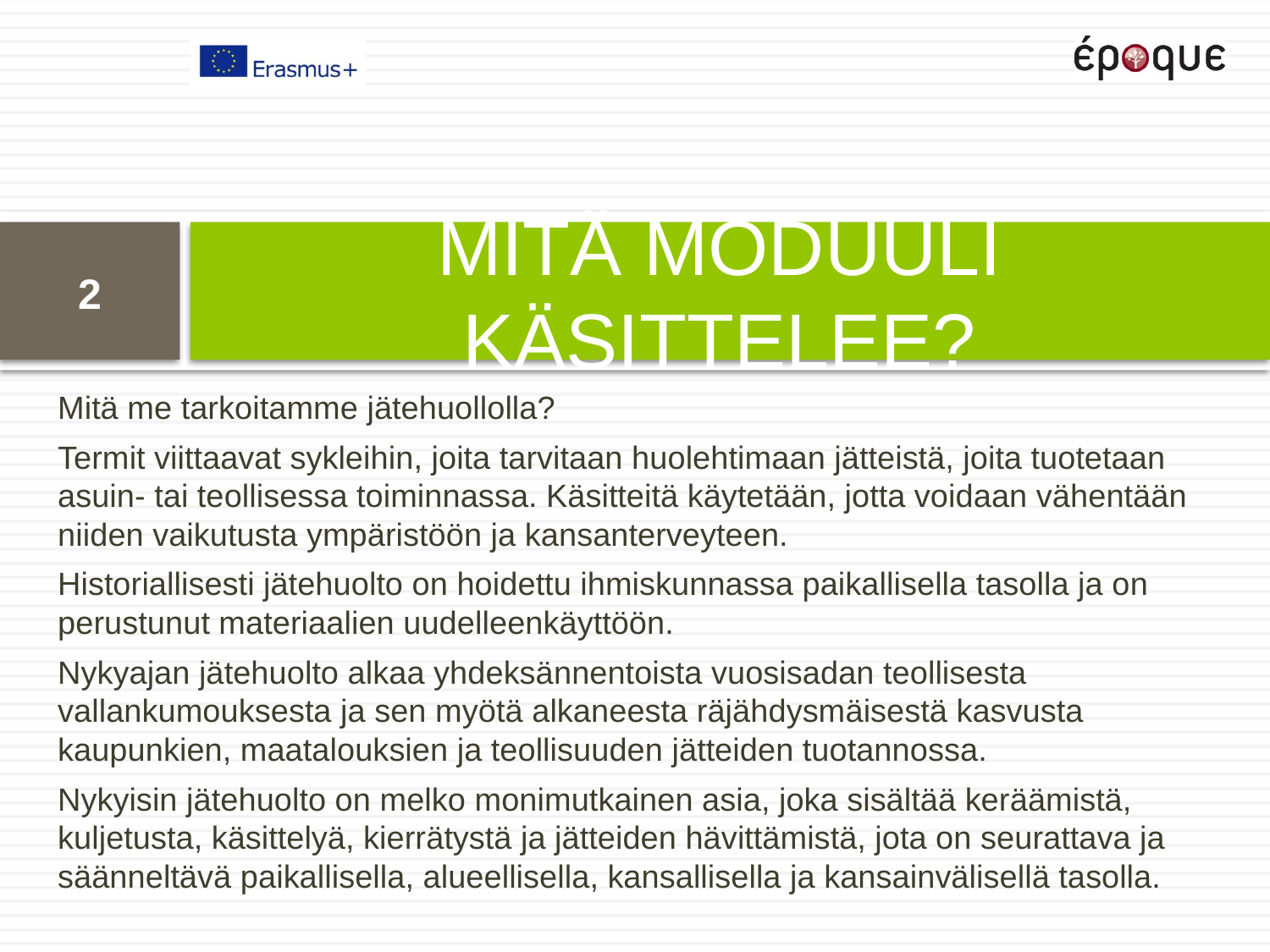

# MITÄ MODUULI KÄSITTELEE?
2
Mitä me tarkoitamme jätehuollolla?
Termit viittaavat sykleihin, joita tarvitaan huolehtimaan jätteistä, joita tuotetaan asuin- tai teollisessa toiminnassa. Käsitteitä käytetään, jotta voidaan vähentään niiden vaikutusta ympäristöön ja kansanterveyteen.
Historiallisesti jätehuolto on hoidettu ihmiskunnassa paikallisella tasolla ja on perustunut materiaalien uudelleenkäyttöön.
Nykyajan jätehuolto alkaa yhdeksännentoista vuosisadan teollisesta vallankumouksesta ja sen myötä alkaneesta räjähdysmäisestä kasvusta kaupunkien, maatalouksien ja teollisuuden jätteiden tuotannossa.
Nykyisin jätehuolto on melko monimutkainen asia, joka sisältää keräämistä, kuljetusta, käsittelyä, kierrätystä ja jätteiden hävittämistä, jota on seurattava ja säänneltävä paikallisella, alueellisella, kansallisella ja kansainvälisellä tasolla.